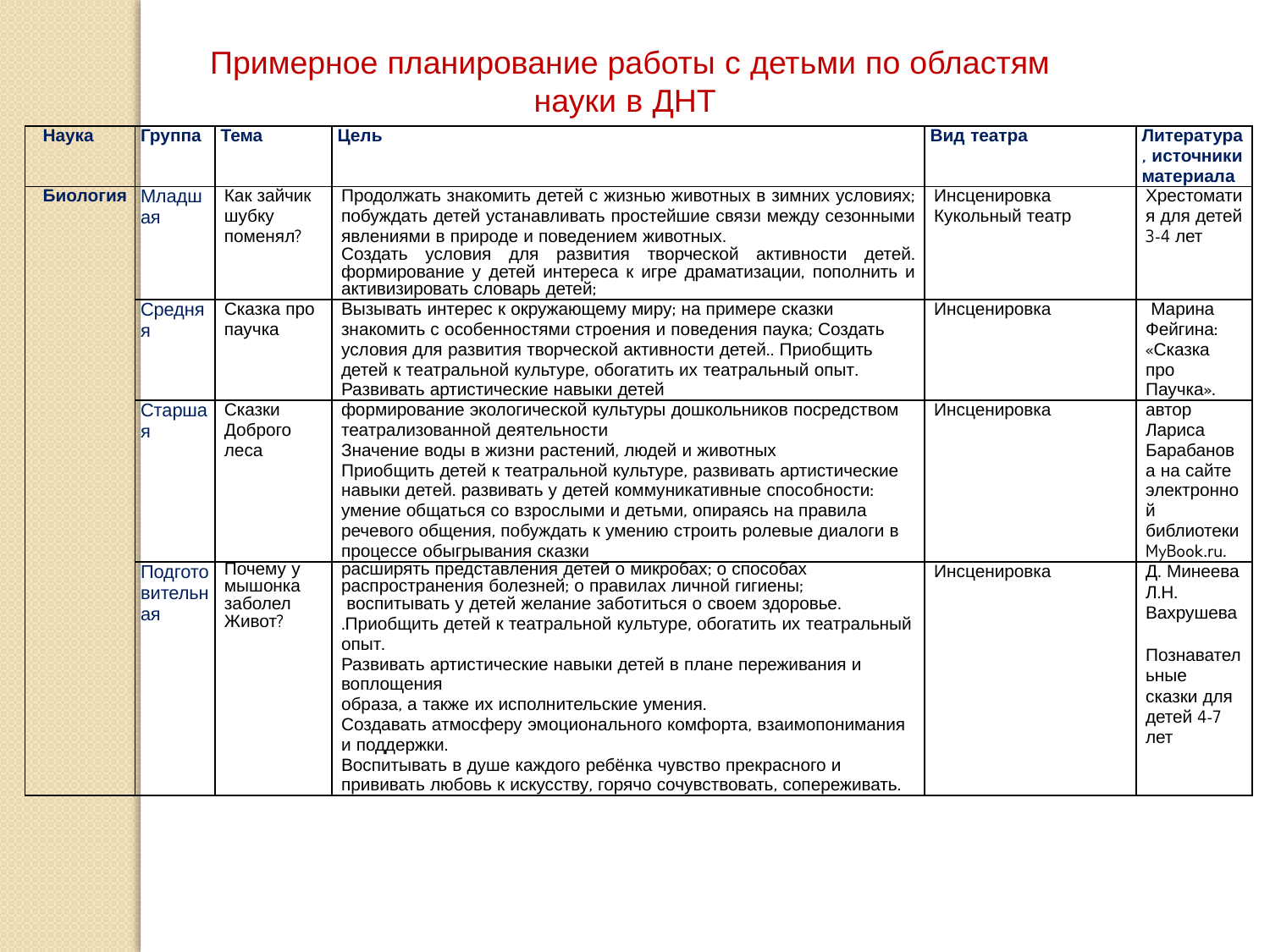

Примерное планирование работы с детьми по областям науки в ДНТ
| Наука | Группа | Тема | Цель | Вид театра | Литература, источники материала |
| --- | --- | --- | --- | --- | --- |
| Биология | Младшая | Как зайчик шубку поменял? | Продолжать знакомить детей с жизнью животных в зимних условиях; побуждать детей устанавливать простейшие связи между сезонными явлениями в природе и поведением животных. Создать условия для развития творческой активности детей. формирование у детей интереса к игре драматизации, пополнить и активизировать словарь детей; | Инсценировка Кукольный театр | Хрестоматия для детей 3-4 лет |
|  | Средняя | Сказка про паучка | Вызывать интерес к окружающему миру; на примере сказки знакомить с особенностями строения и поведения паука; Создать условия для развития творческой активности детей.. Приобщить детей к театральной культуре, обогатить их театральный опыт. Развивать артистические навыки детей | Инсценировка | Марина Фейгина: «Сказка про Паучка». |
|  | Старшая | Сказки Доброго леса | формирование экологической культуры дошкольников посредством театрализованной деятельности Значение воды в жизни растений, людей и животных Приобщить детей к театральной культуре, развивать артистические навыки детей. развивать у детей коммуникативные способности: умение общаться со взрослыми и детьми, опираясь на правила речевого общения, побуждать к умению строить ролевые диалоги в процессе обыгрывания сказки | Инсценировка | автор Лариса Барабанова на сайте электронной библиотеки MyBook.ru. |
|  | Подготовительная | Почему у мышонка заболел Живот? | расширять представления детей о микробах; о способах распространения болезней; о правилах личной гигиены; воспитывать у детей желание заботиться о своем здоровье. .Приобщить детей к театральной культуре, обогатить их театральный опыт. Развивать артистические навыки детей в плане переживания и воплощения образа, а также их исполнительские умения. Создавать атмосферу эмоционального комфорта, взаимопонимания и поддержки. Воспитывать в душе каждого ребёнка чувство прекрасного и прививать любовь к искусству, горячо сочувствовать, сопереживать. | Инсценировка | Д. Минеева Л.Н. Вахрушева Познавательные сказки для детей 4-7 лет |